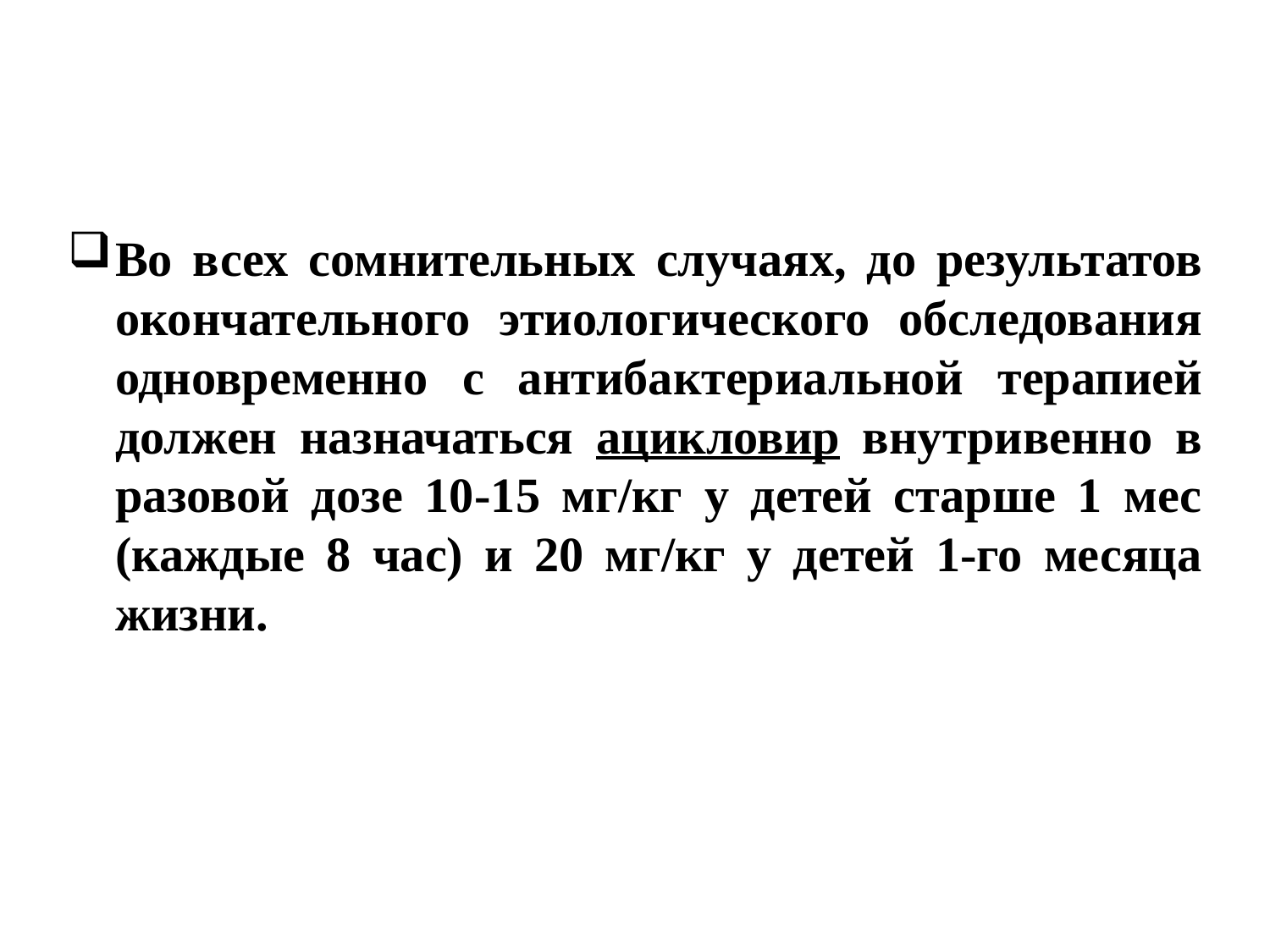

Во всех сомнительных случаях, до результатов окончательного этиологического обследования одновременно с антибактериальной терапией должен назначаться ацикловир внутривенно в разовой дозе 10-15 мг/кг у детей старше 1 мес (каждые 8 час) и 20 мг/кг у детей 1-го месяца жизни.